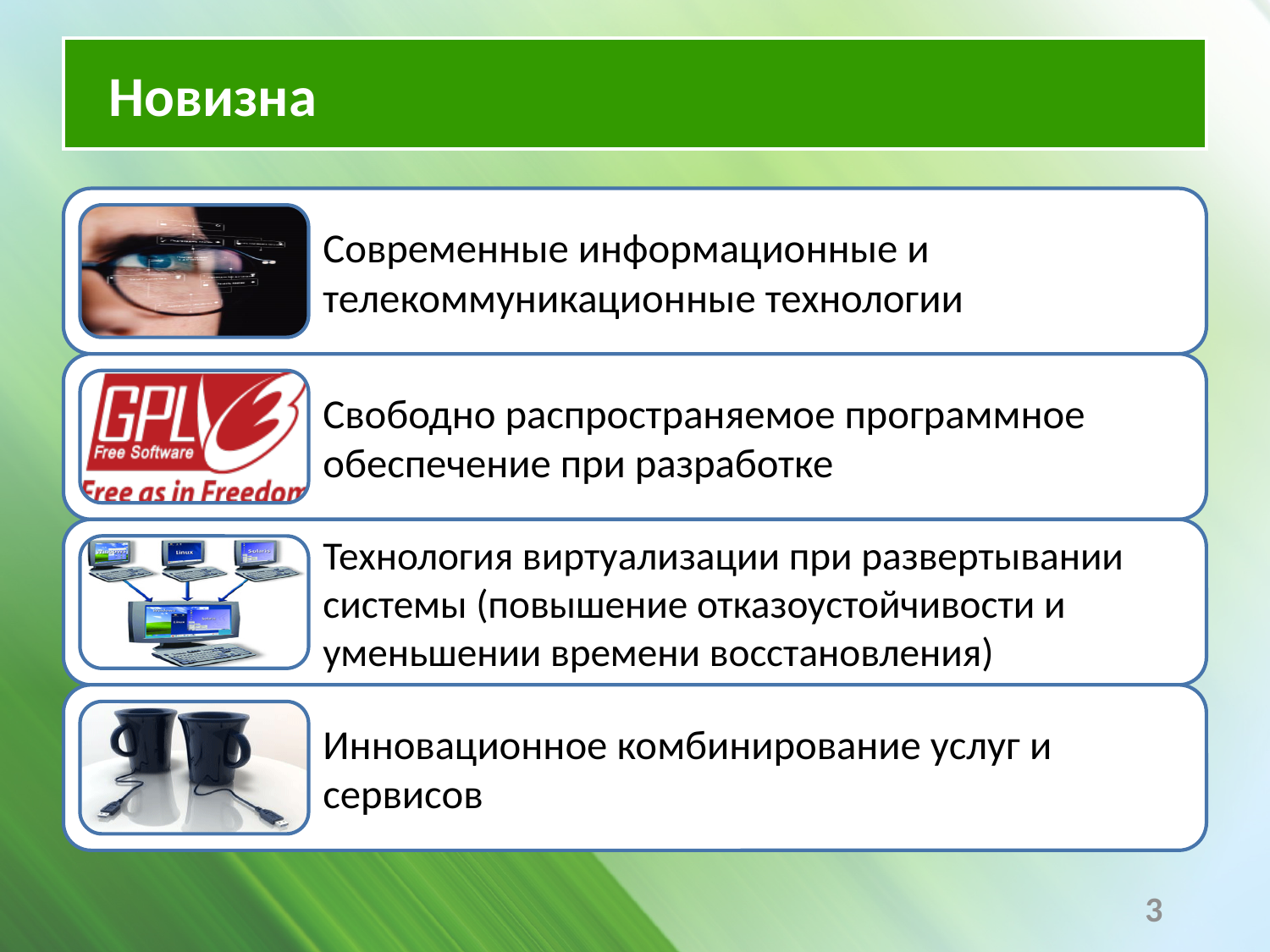

# Новизна
Современные информационные и телекоммуникационные технологии
Технология виртуализации при развертывании системы (повышение отказоустойчивости и уменьшении времени восстановления)
Свободно распространяемое программное обеспечение при разработке
Инновационное комбинирование услуг и сервисов
3